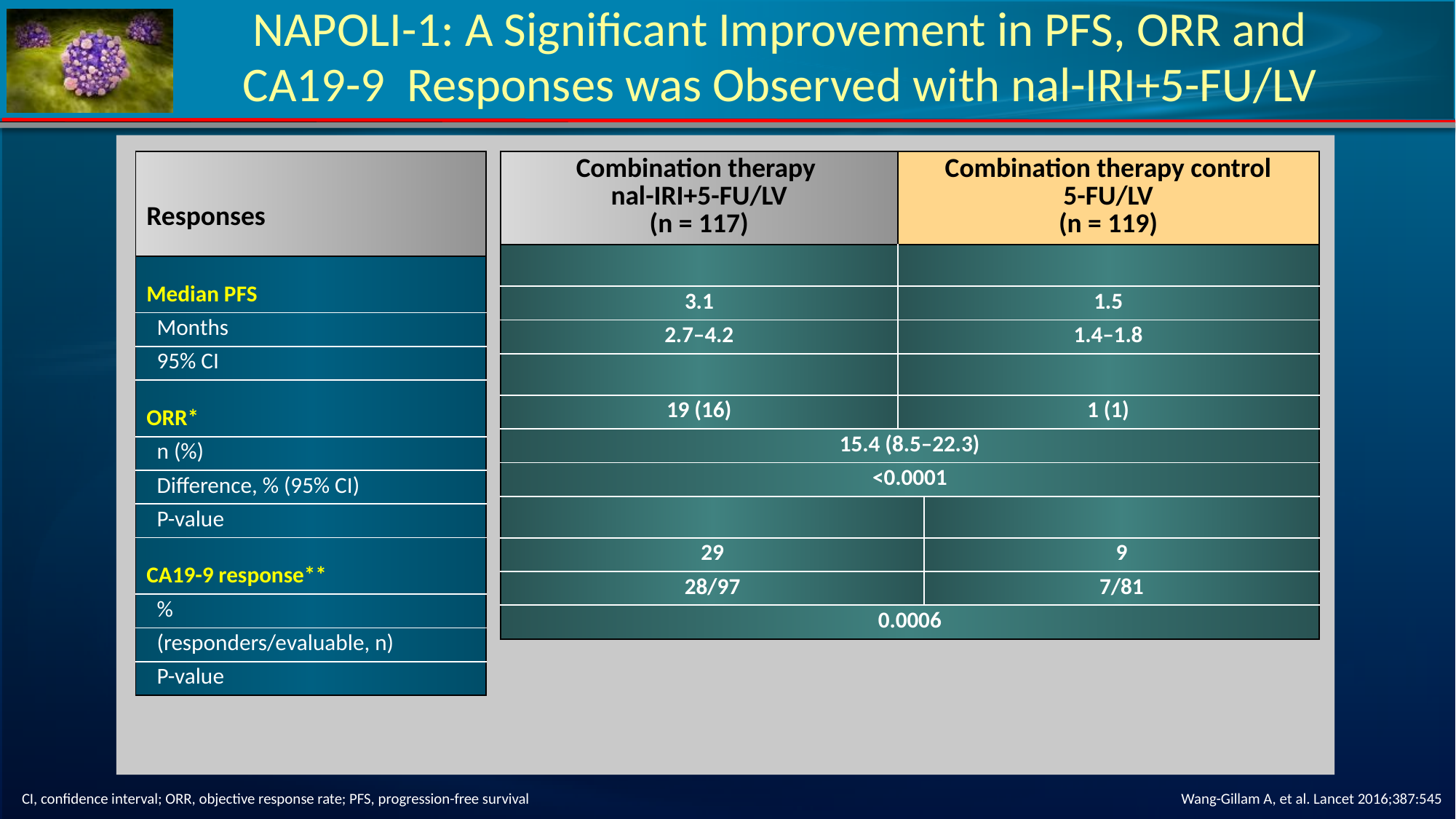

# NAPOLI-1: A Significant Improvement in PFS, ORR and CA19-9  Responses was Observed with nal-IRI+5-FU/LV

| Responses |
| --- |
| Median PFS |
| Months |
| 95% CI |
| ORR\* |
| n (%) |
| Difference, % (95% CI) |
| P-value |
| CA19-9 response\*\* |
| % |
| (responders/evaluable, n) |
| P-value |
| Combination therapy nal-IRI+5-FU/LV (n = 117) | Combination therapy control 5-FU/LV (n = 119) |  |
| --- | --- | --- |
|  |  |  |
| 3.1 | 1.5 |  |
| 2.7–4.2 | 1.4–1.8 |  |
|  |  |  |
| 19 (16) | 1 (1) |  |
| 15.4 (8.5–22.3) |  |  |
| <0.0001 |  |  |
|  |  |  |
| 29 |  | 9 |
| 28/97 |  | 7/81 |
| 0.0006 |  |  |
CI, confidence interval; ORR, objective response rate; PFS, progression-free survival
Wang-Gillam A, et al. Lancet 2016;387:545